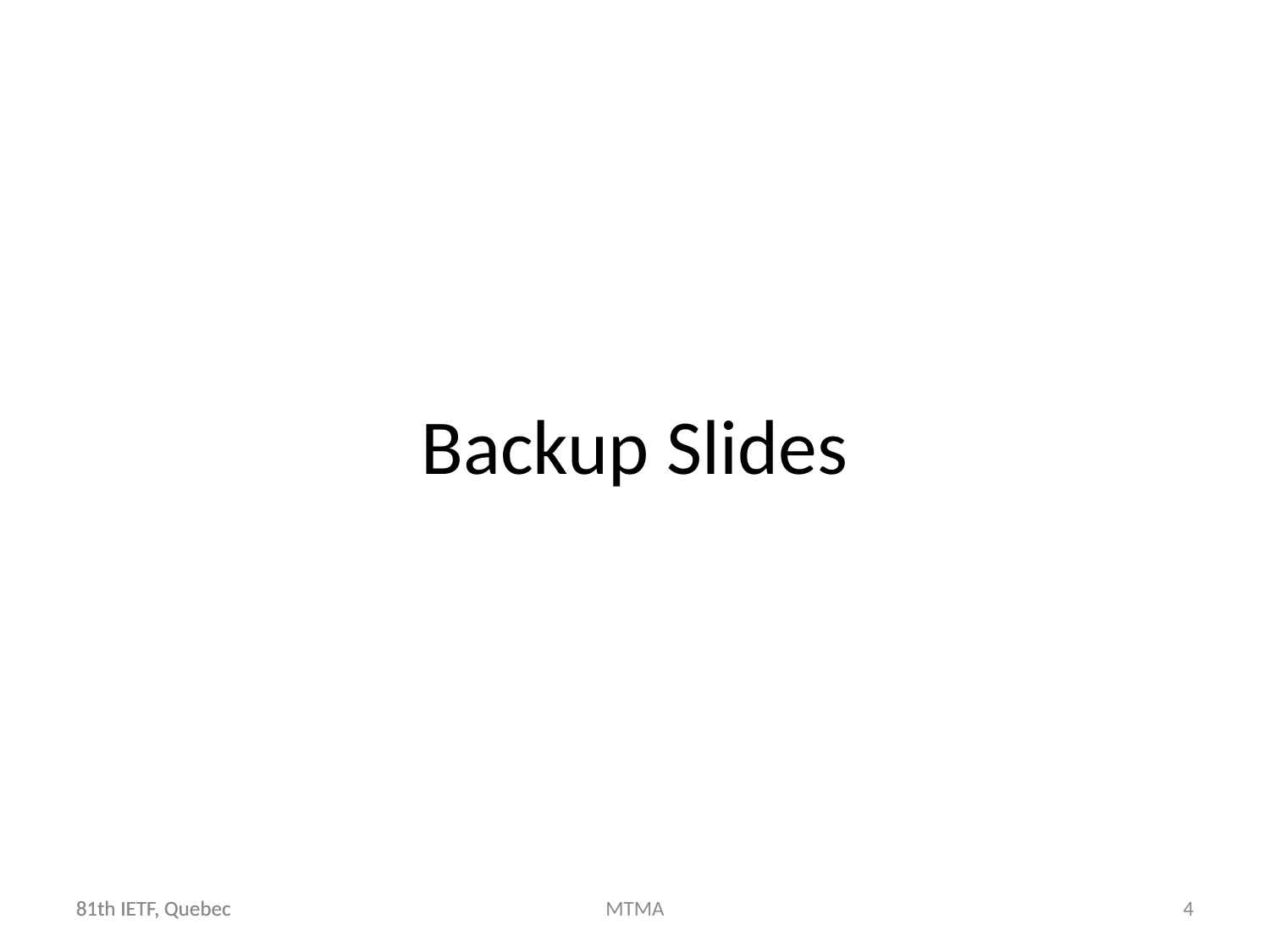

# Backup Slides
81th IETF, Quebec
81th IETF, Quebec
MTMA
4